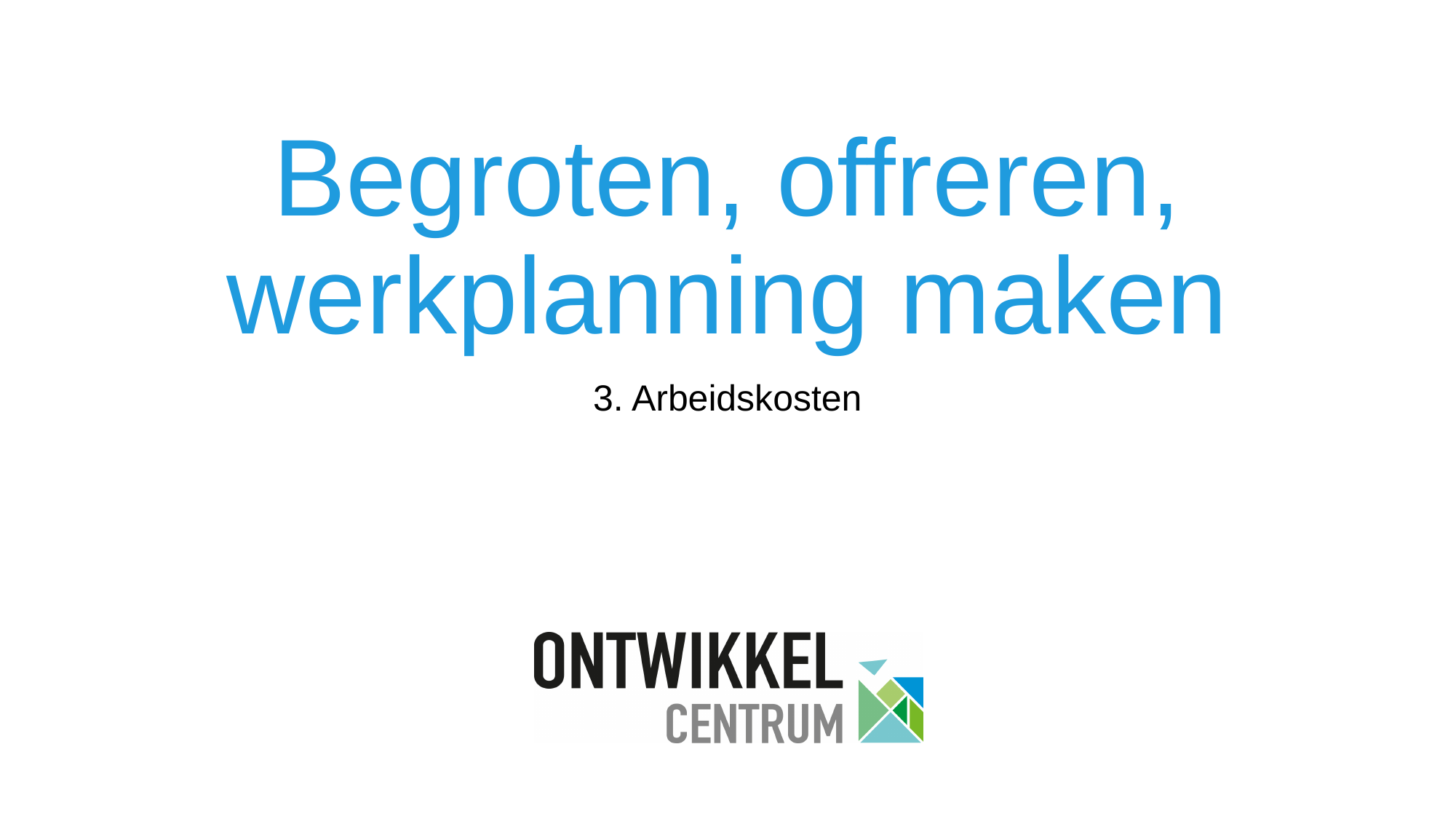

# Begroten, offreren, werkplanning maken
3. Arbeidskosten